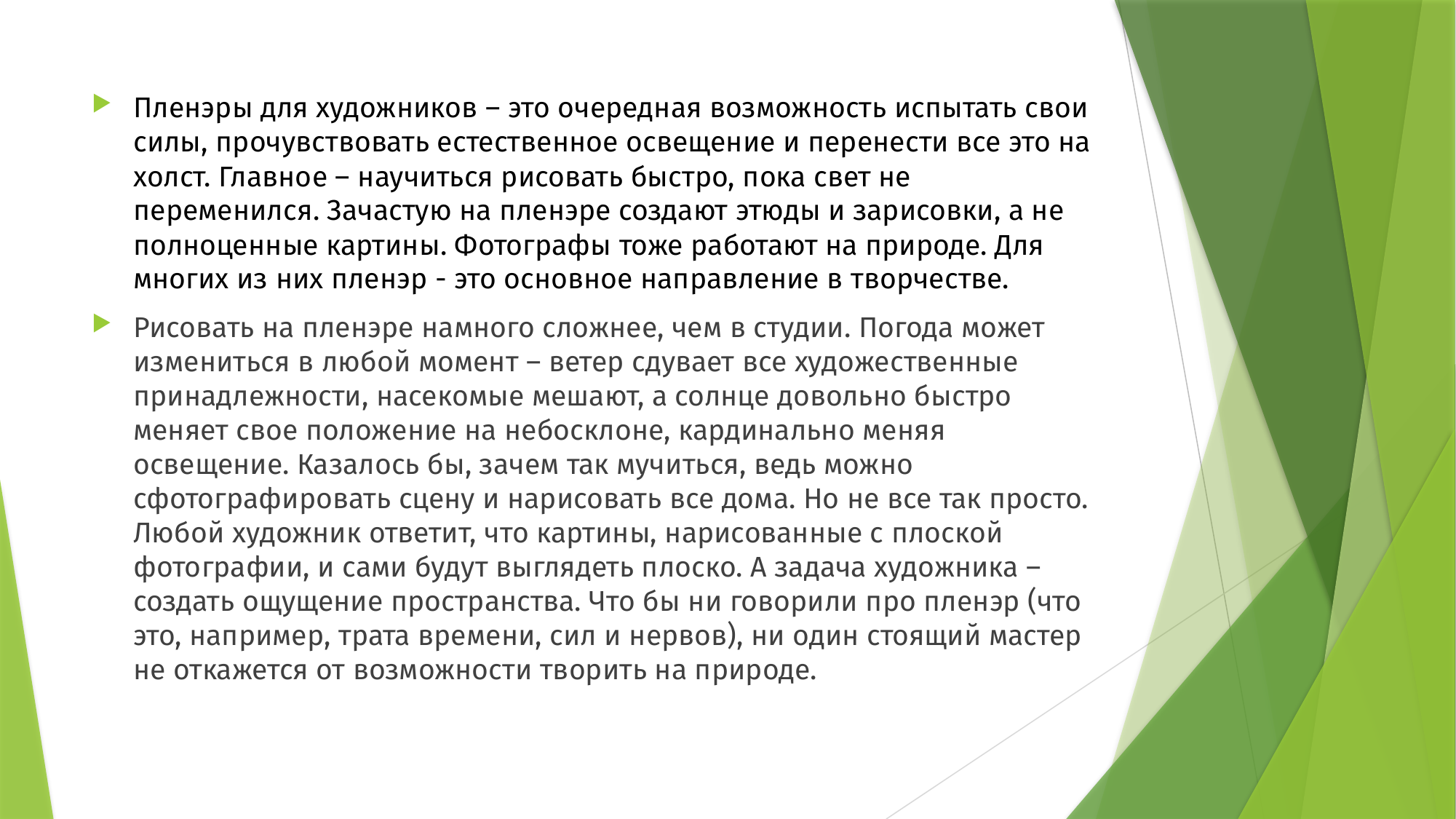

Пленэры для художников – это очередная возможность испытать свои силы, прочувствовать естественное освещение и перенести все это на холст. Главное – научиться рисовать быстро, пока свет не переменился. Зачастую на пленэре создают этюды и зарисовки, а не полноценные картины. Фотографы тоже работают на природе. Для многих из них пленэр - это основное направление в творчестве.
Рисовать на пленэре намного сложнее, чем в студии. Погода может измениться в любой момент – ветер сдувает все художественные принадлежности, насекомые мешают, а солнце довольно быстро меняет свое положение на небосклоне, кардинально меняя освещение. Казалось бы, зачем так мучиться, ведь можно сфотографировать сцену и нарисовать все дома. Но не все так просто. Любой художник ответит, что картины, нарисованные с плоской фотографии, и сами будут выглядеть плоско. А задача художника – создать ощущение пространства. Что бы ни говорили про пленэр (что это, например, трата времени, сил и нервов), ни один стоящий мастер не откажется от возможности творить на природе.